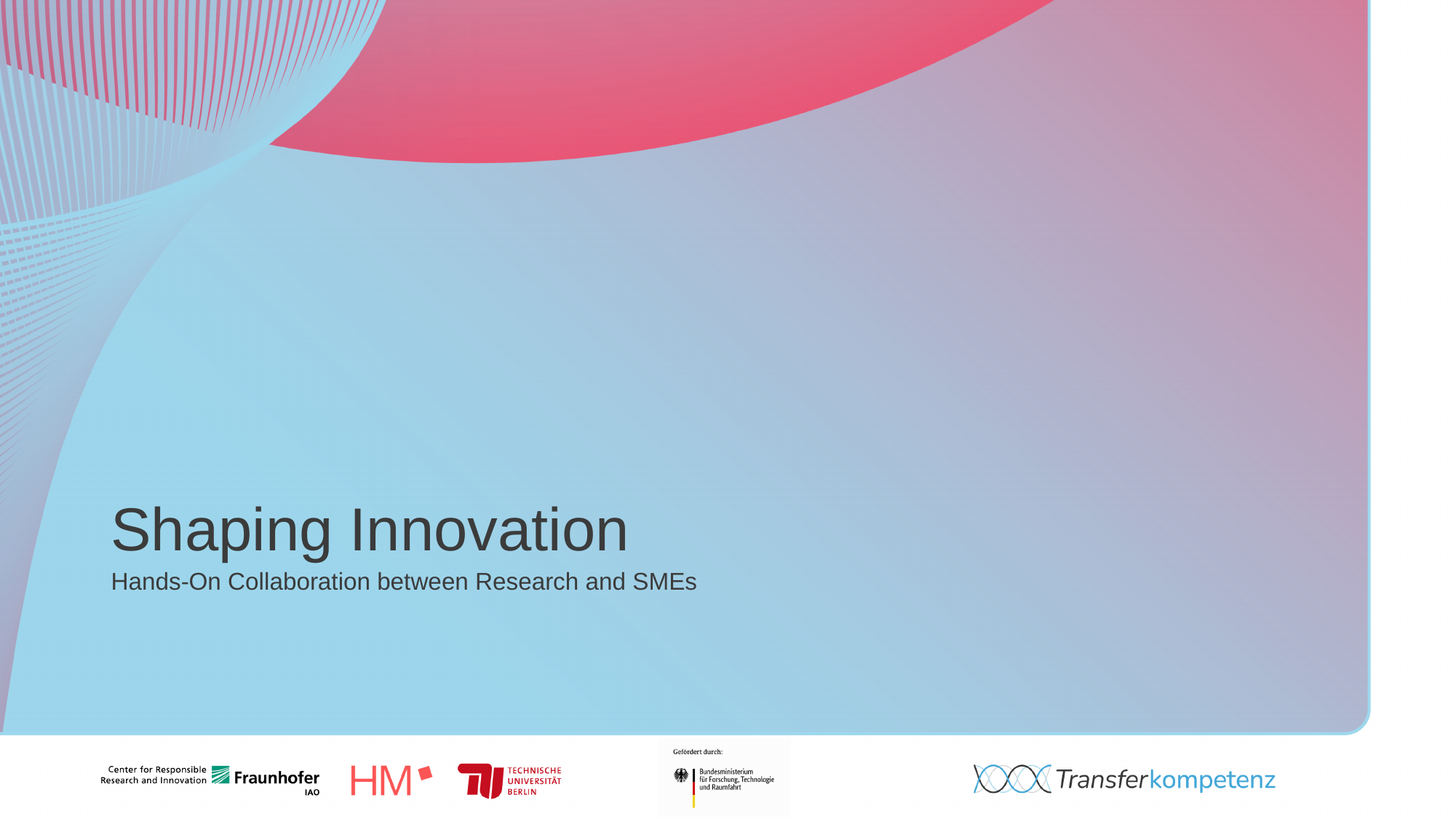

# Shaping Innovation
Hands-On Collaboration between Research and SMEs